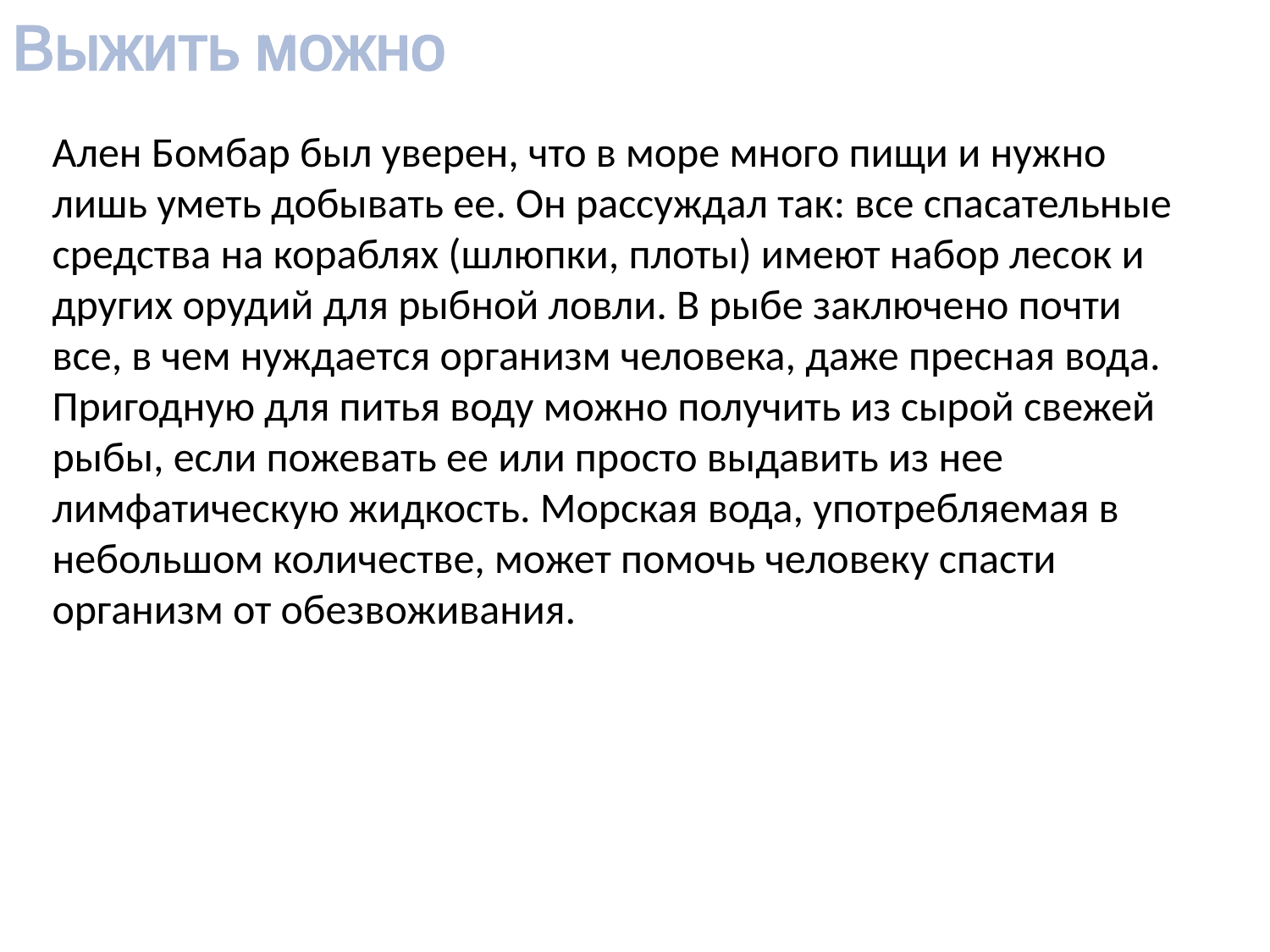

Выжить можно
Ален Бомбар был уверен, что в море много пищи и нужно лишь уметь добывать ее. Он рассуждал так: все спасательные средства на кораблях (шлюпки, плоты) имеют набор лесок и других орудий для рыбной ловли. В рыбе заключено почти все, в чем нуждается организм человека, даже пресная вода. Пригодную для питья воду можно получить из сырой свежей рыбы, если пожевать ее или просто выдавить из нее лимфатическую жидкость. Морская вода, употребляемая в небольшом количестве, может помочь человеку спасти организм от обезвоживания.